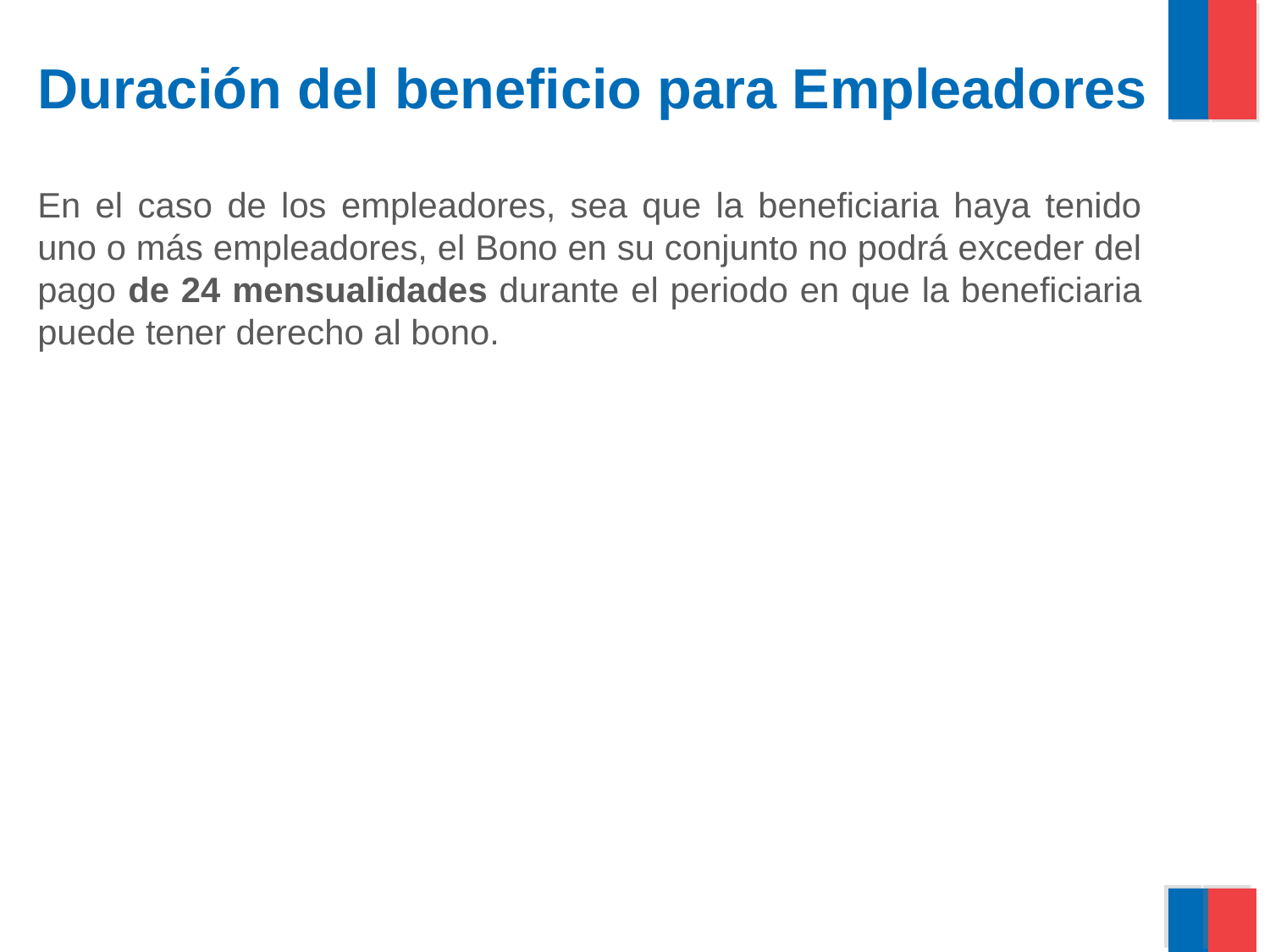

# Duración del beneficio para Empleadores
En el caso de los empleadores, sea que la beneficiaria haya tenido uno o más empleadores, el Bono en su conjunto no podrá exceder del pago de 24 mensualidades durante el periodo en que la beneficiaria puede tener derecho al bono.